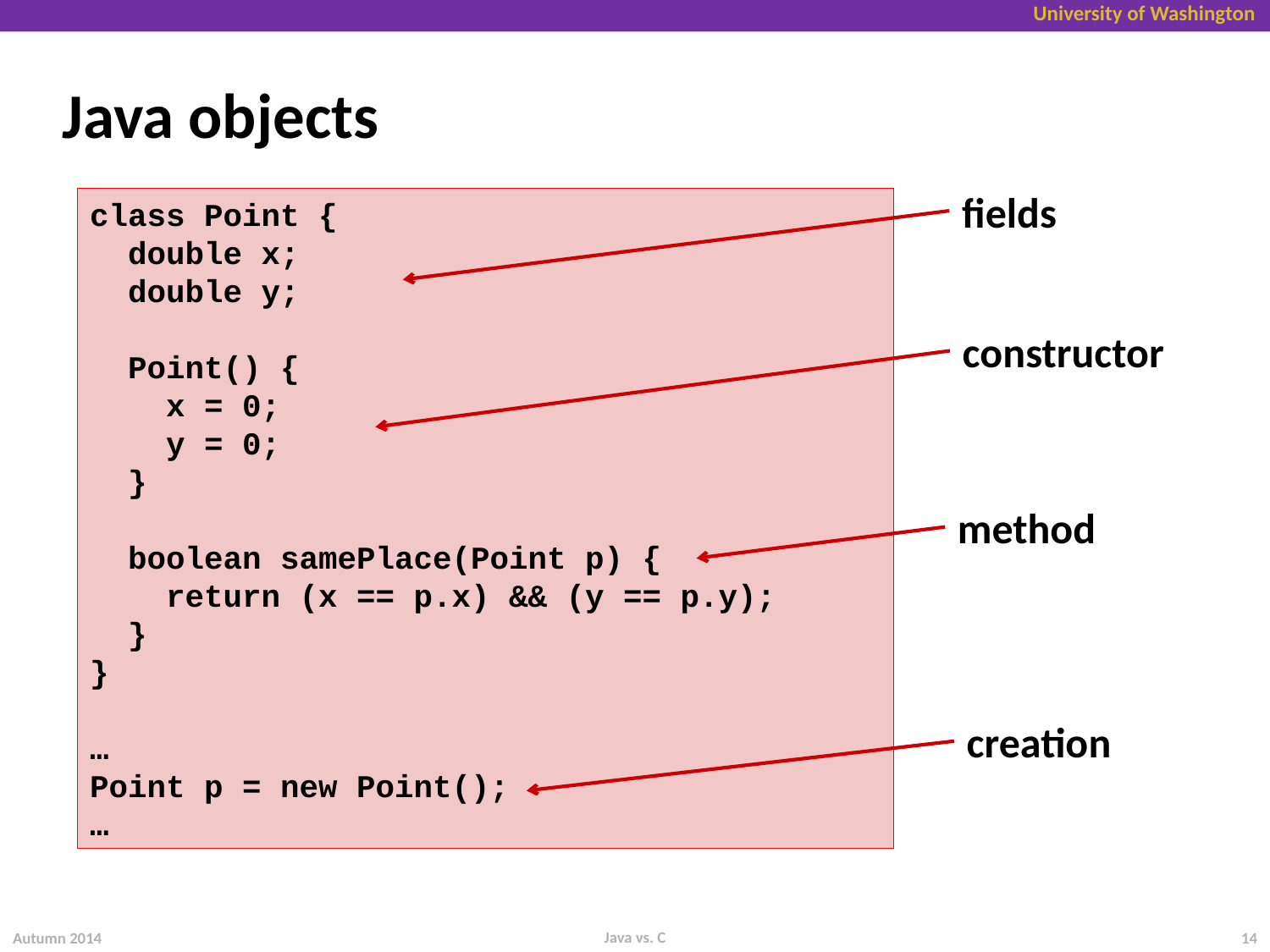

# Java objects
fields
class Point {
  double x;
  double y;
  Point() {
    x = 0;
    y = 0;
  }
  boolean samePlace(Point p) {
    return (x == p.x) && (y == p.y);
  }
}

…
Point p = new Point();
…
constructor
method
creation
Java vs. C
Autumn 2014
14